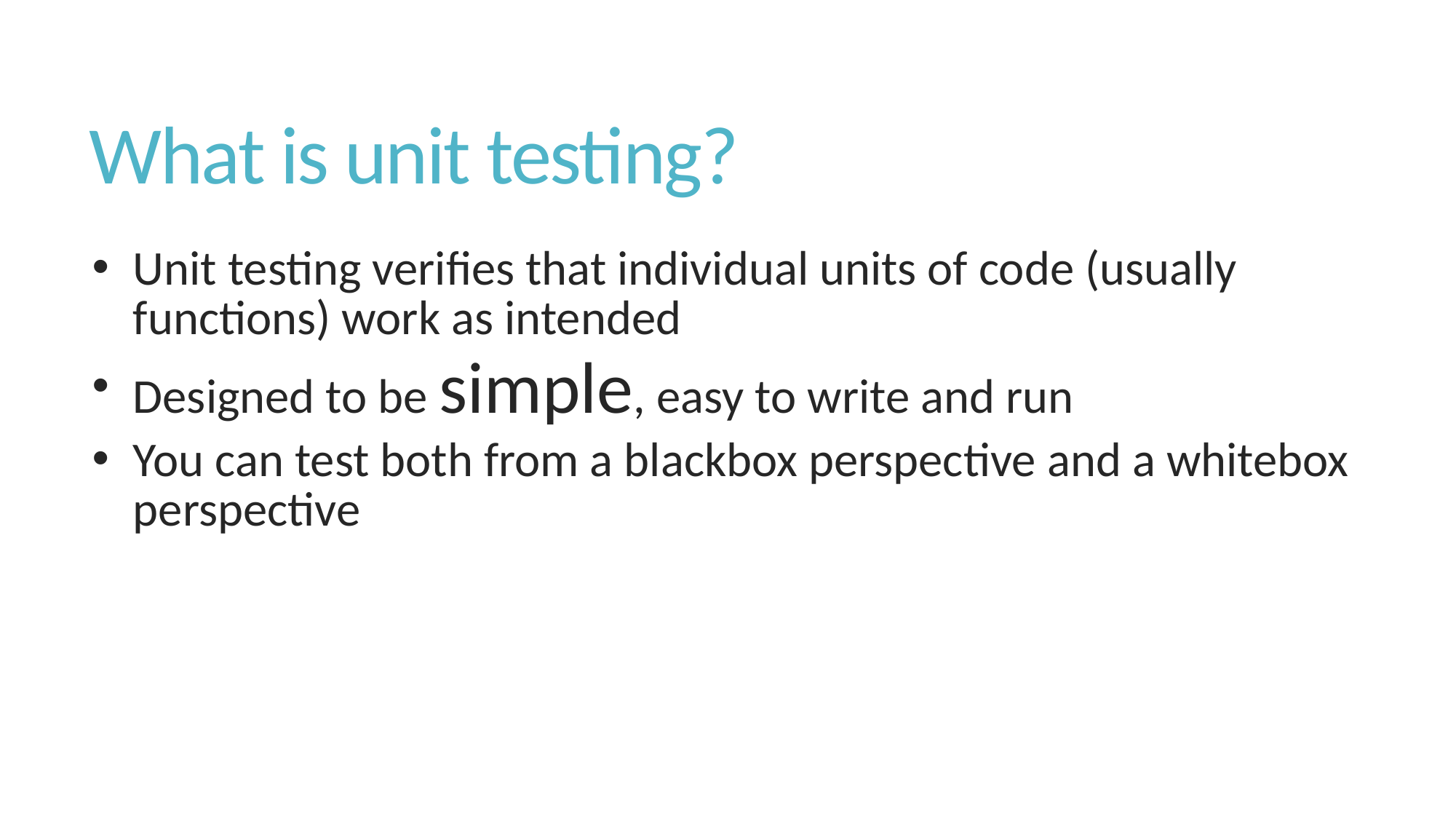

# What is unit testing?
Unit testing verifies that individual units of code (usually functions) work as intended
Designed to be simple, easy to write and run
You can test both from a blackbox perspective and a whitebox perspective